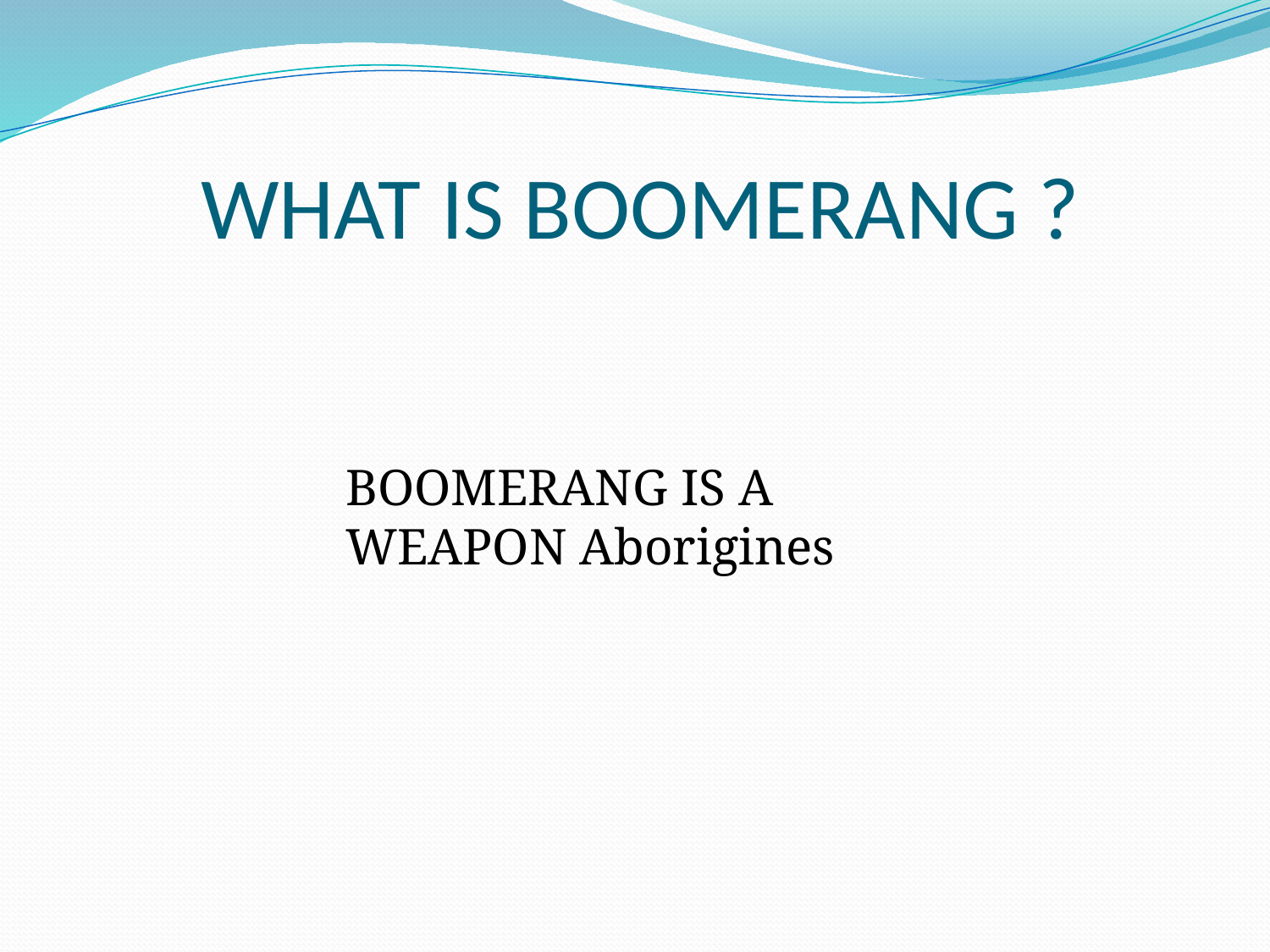

# WHAT IS BOOMERANG ?
BOOMERANG IS A WEAPON Aborigines